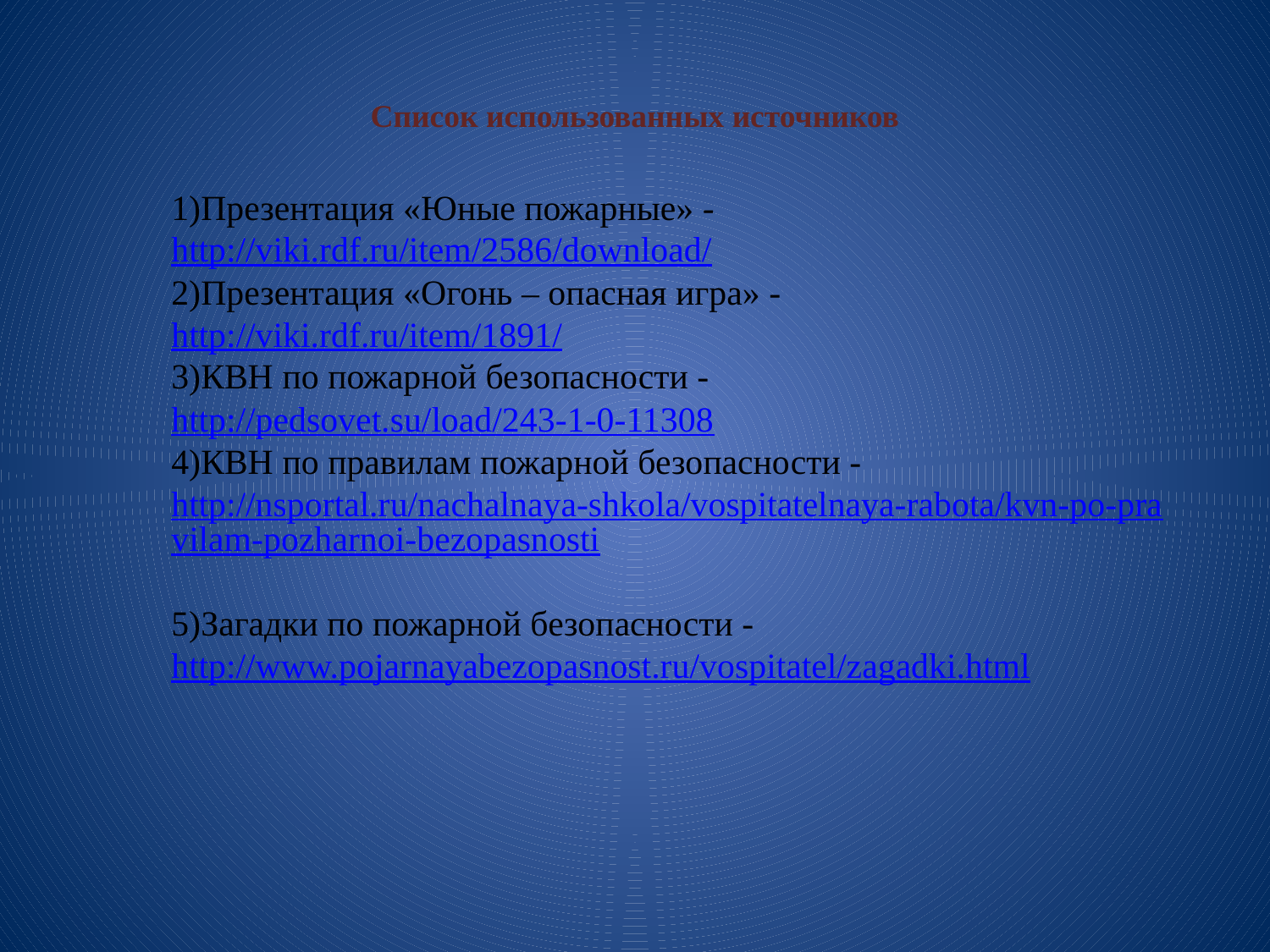

Список использованных источников

Презентация «Юные пожарные» - http://viki.rdf.ru/item/2586/download/
Презентация «Огонь – опасная игра» - http://viki.rdf.ru/item/1891/
КВН по пожарной безопасности - http://pedsovet.su/load/243-1-0-11308
КВН по правилам пожарной безопасности - http://nsportal.ru/nachalnaya-shkola/vospitatelnaya-rabota/kvn-po-pravilam-pozharnoi-bezopasnosti
Загадки по пожарной безопасности - http://www.pojarnayabezopasnost.ru/vospitatel/zagadki.html